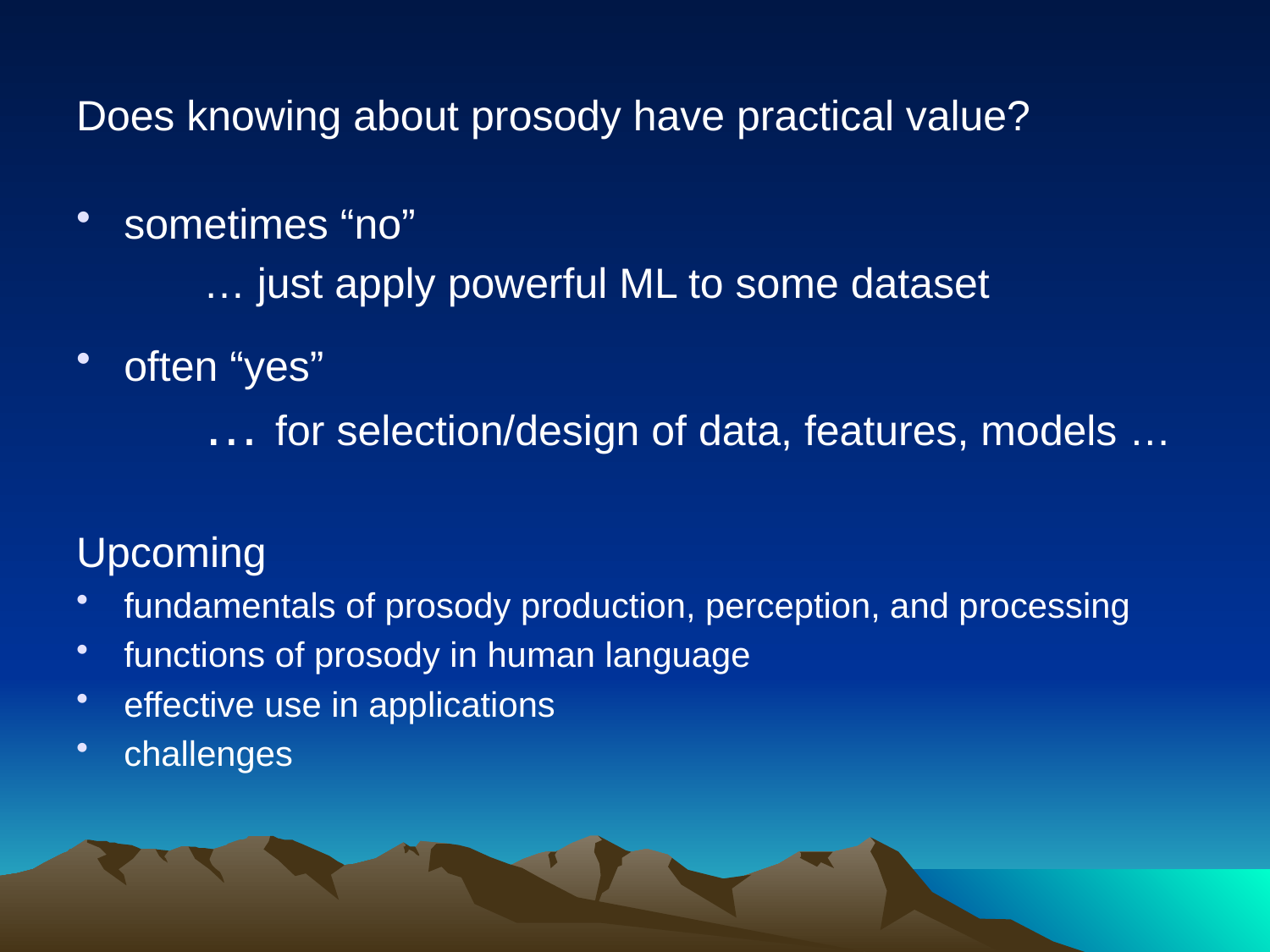

Does knowing about prosody have practical value?

sometimes “no”
	… just apply powerful ML to some dataset
often “yes”
	… for selection/design of data, features, models …

Upcoming
fundamentals of prosody production, perception, and processing
functions of prosody in human language
effective use in applications
challenges